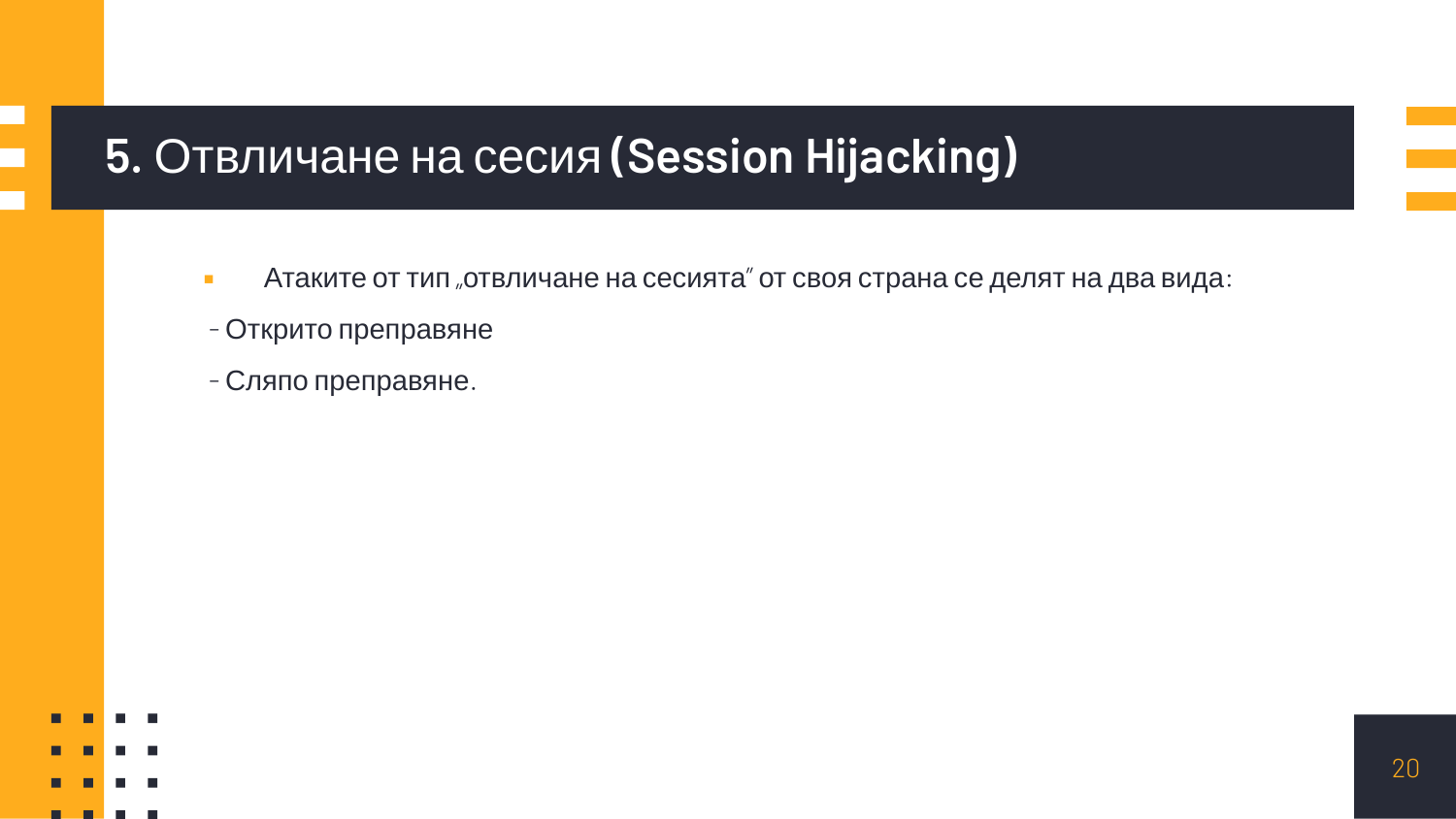

# 5. Отвличане на сесия (Session Hijacking)
Атаките от тип „отвличане на сесията” от своя страна се делят на два вида:
 - Открито преправяне
 - Сляпо преправяне.

20